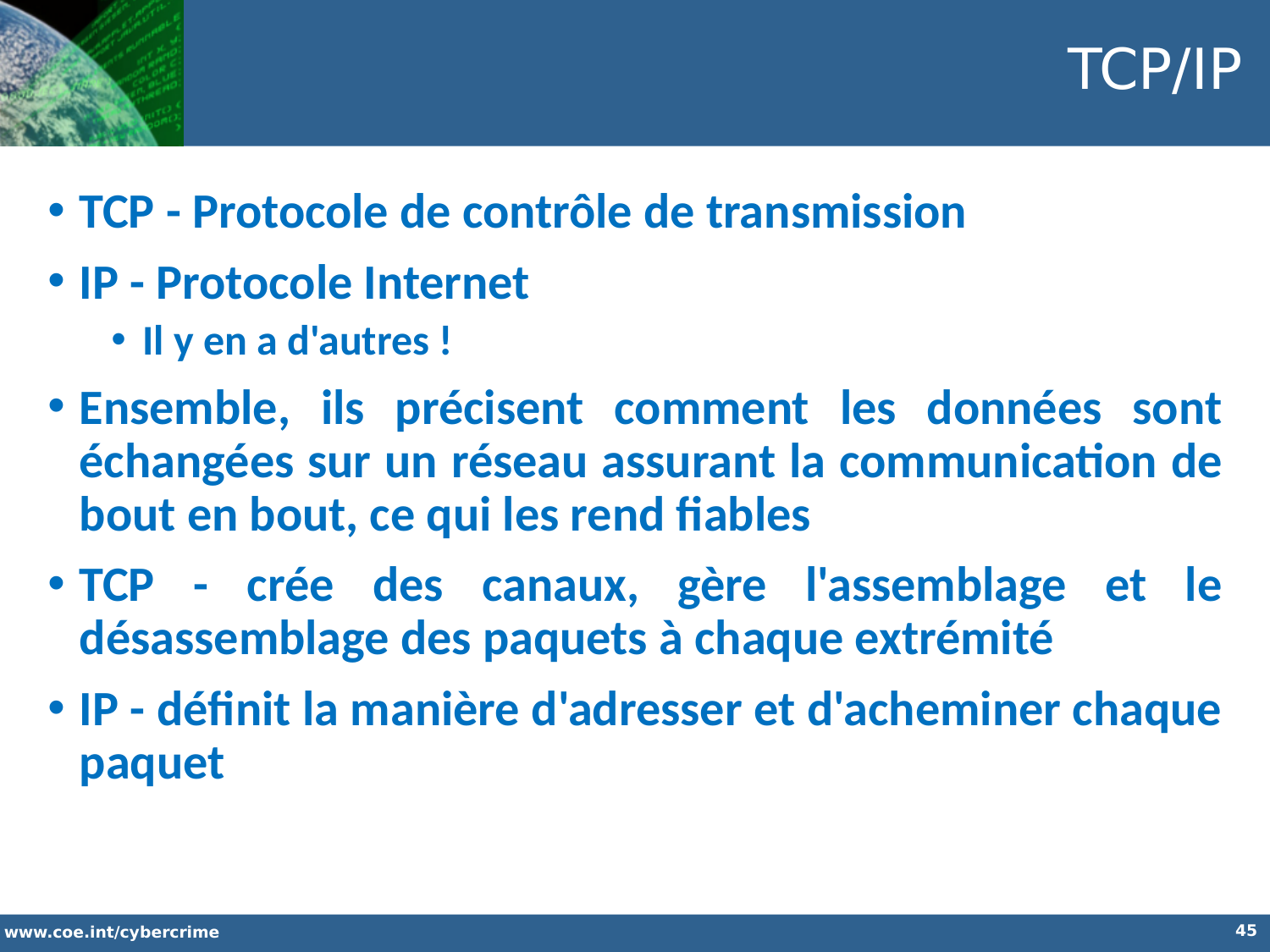

TCP/IP
TCP - Protocole de contrôle de transmission
IP - Protocole Internet
Il y en a d'autres !
Ensemble, ils précisent comment les données sont échangées sur un réseau assurant la communication de bout en bout, ce qui les rend fiables
TCP - crée des canaux, gère l'assemblage et le désassemblage des paquets à chaque extrémité
IP - définit la manière d'adresser et d'acheminer chaque paquet